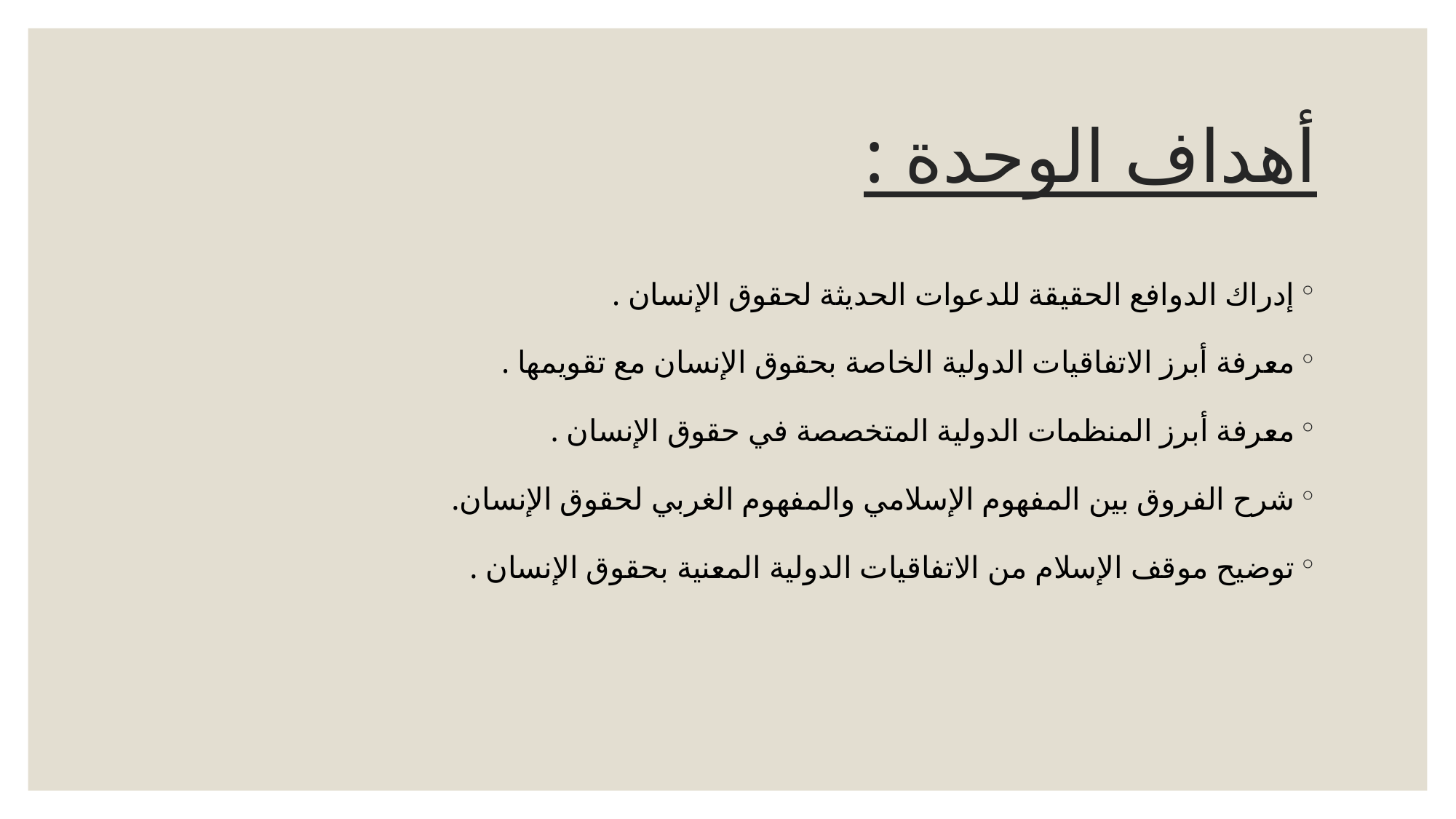

# أهداف الوحدة :
إدراك الدوافع الحقيقة للدعوات الحديثة لحقوق الإنسان .
معرفة أبرز الاتفاقيات الدولية الخاصة بحقوق الإنسان مع تقويمها .
معرفة أبرز المنظمات الدولية المتخصصة في حقوق الإنسان .
شرح الفروق بين المفهوم الإسلامي والمفهوم الغربي لحقوق الإنسان.
توضيح موقف الإسلام من الاتفاقيات الدولية المعنية بحقوق الإنسان .